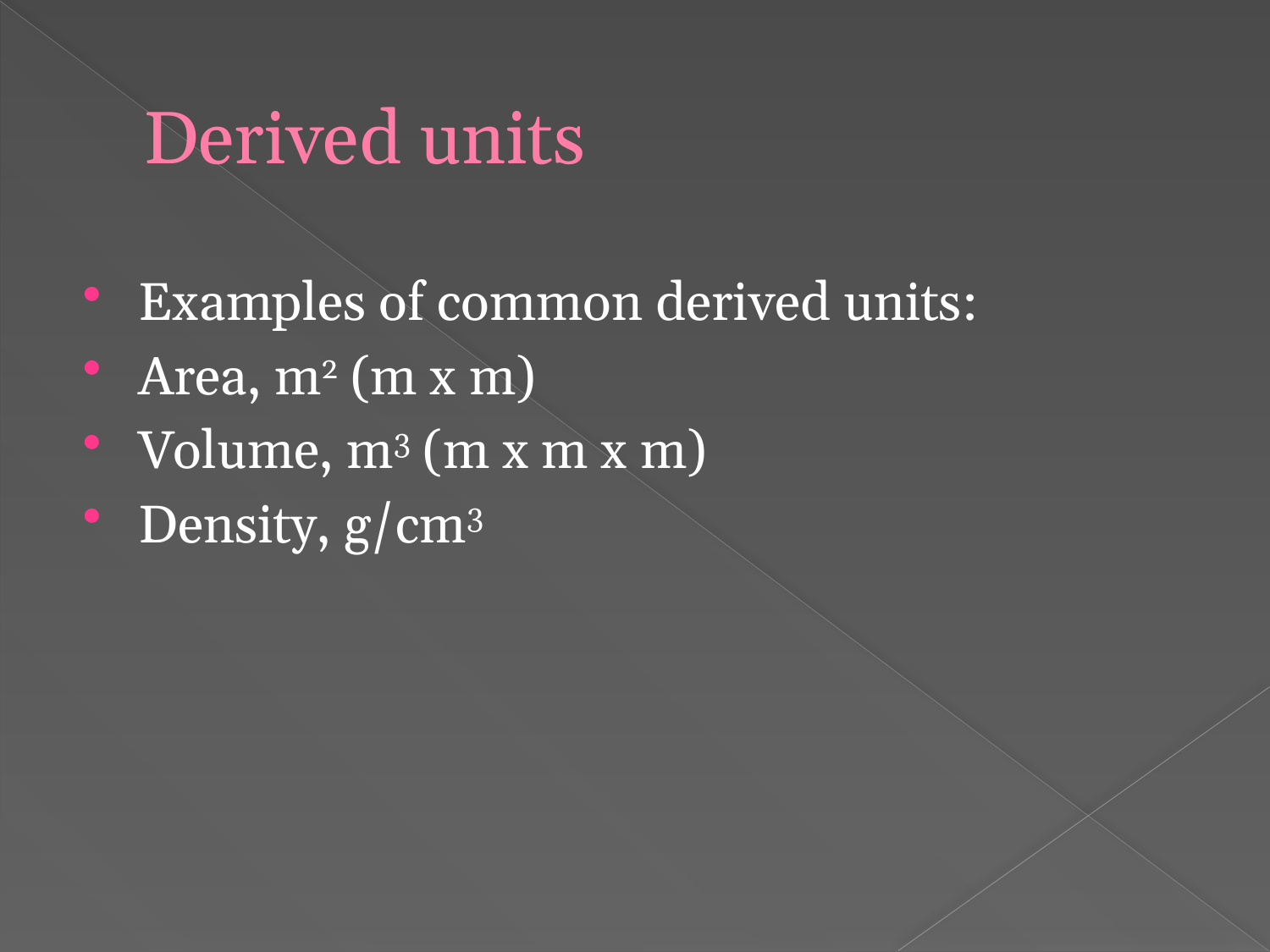

# Derived units
Examples of common derived units:
Area, m2 (m x m)
Volume, m3 (m x m x m)
Density, g/cm3